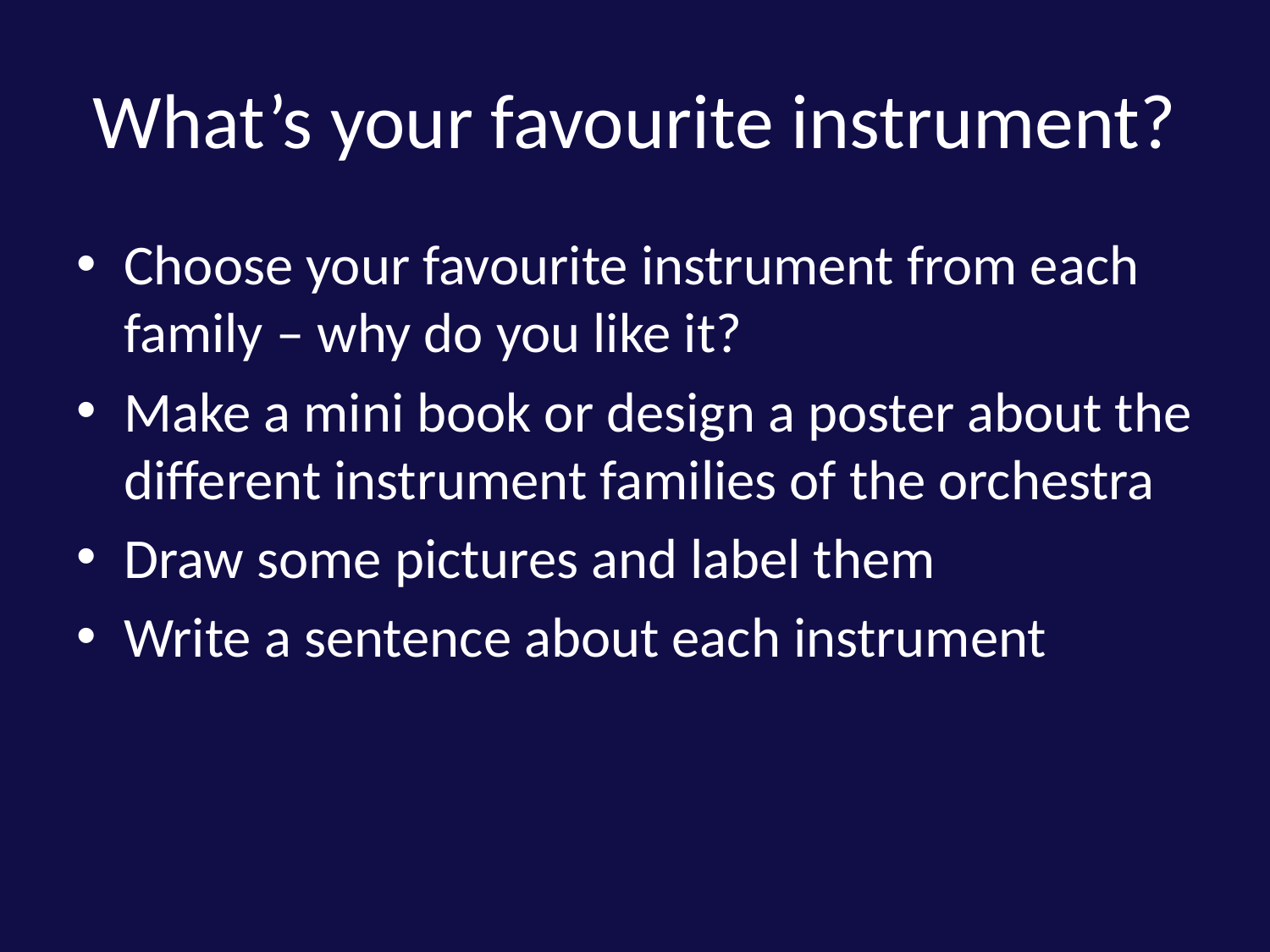

# What’s your favourite instrument?
Choose your favourite instrument from each family – why do you like it?
Make a mini book or design a poster about the different instrument families of the orchestra
Draw some pictures and label them
Write a sentence about each instrument